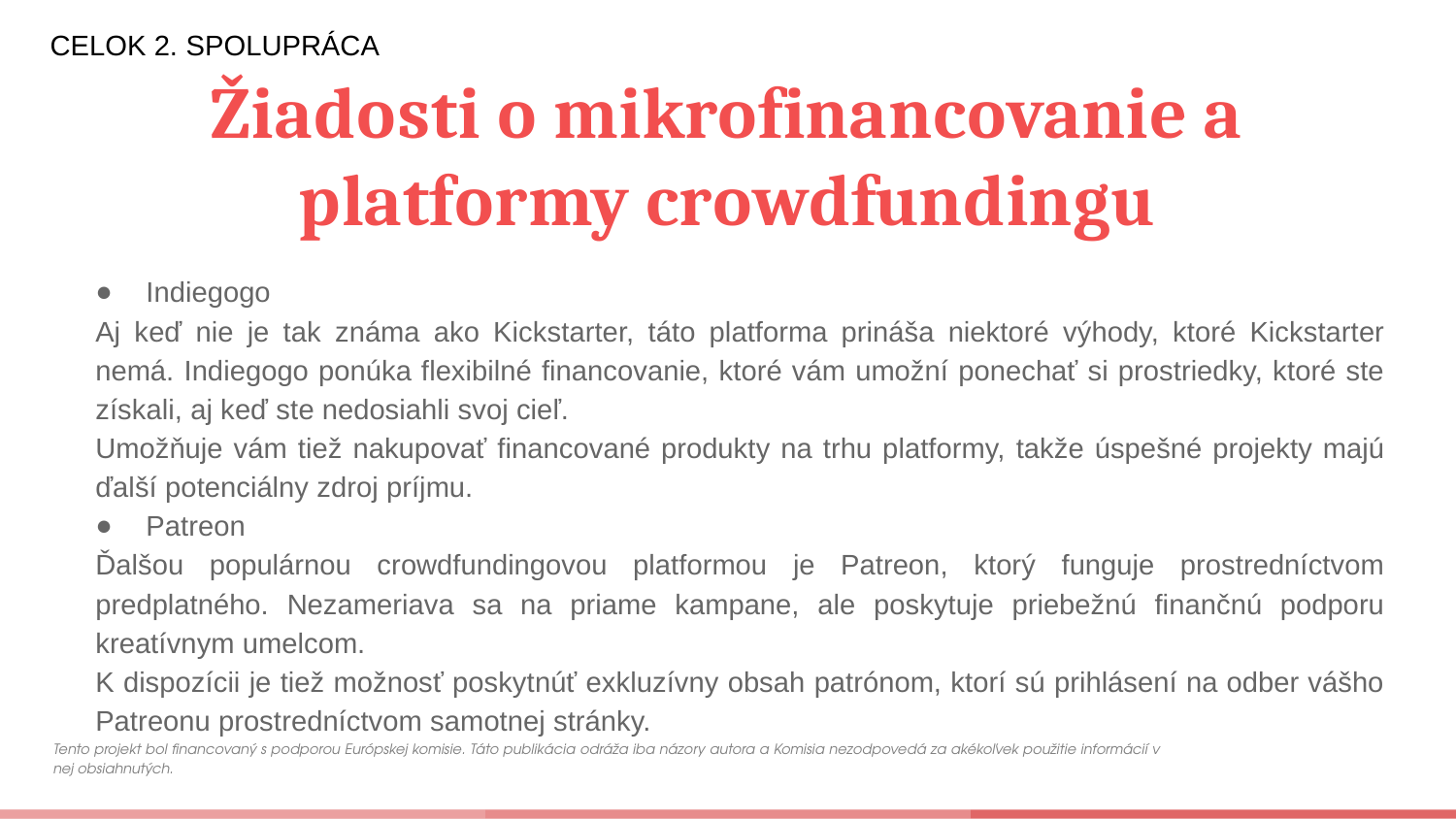

CELOK 2. SPOLUPRÁCA
# Žiadosti o mikrofinancovanie a platformy crowdfundingu
Indiegogo
Aj keď nie je tak známa ako Kickstarter, táto platforma prináša niektoré výhody, ktoré Kickstarter nemá. Indiegogo ponúka flexibilné financovanie, ktoré vám umožní ponechať si prostriedky, ktoré ste získali, aj keď ste nedosiahli svoj cieľ.
Umožňuje vám tiež nakupovať financované produkty na trhu platformy, takže úspešné projekty majú ďalší potenciálny zdroj príjmu.
Patreon
Ďalšou populárnou crowdfundingovou platformou je Patreon, ktorý funguje prostredníctvom predplatného. Nezameriava sa na priame kampane, ale poskytuje priebežnú finančnú podporu kreatívnym umelcom.
K dispozícii je tiež možnosť poskytnúť exkluzívny obsah patrónom, ktorí sú prihlásení na odber vášho Patreonu prostredníctvom samotnej stránky.

Tento projekt bol financovaný s podporou Európskej komisie. Táto publikácia odráža iba názory autora a Komisia nezodpovedá za akékoľvek použitie informácií v nej obsiahnutých.